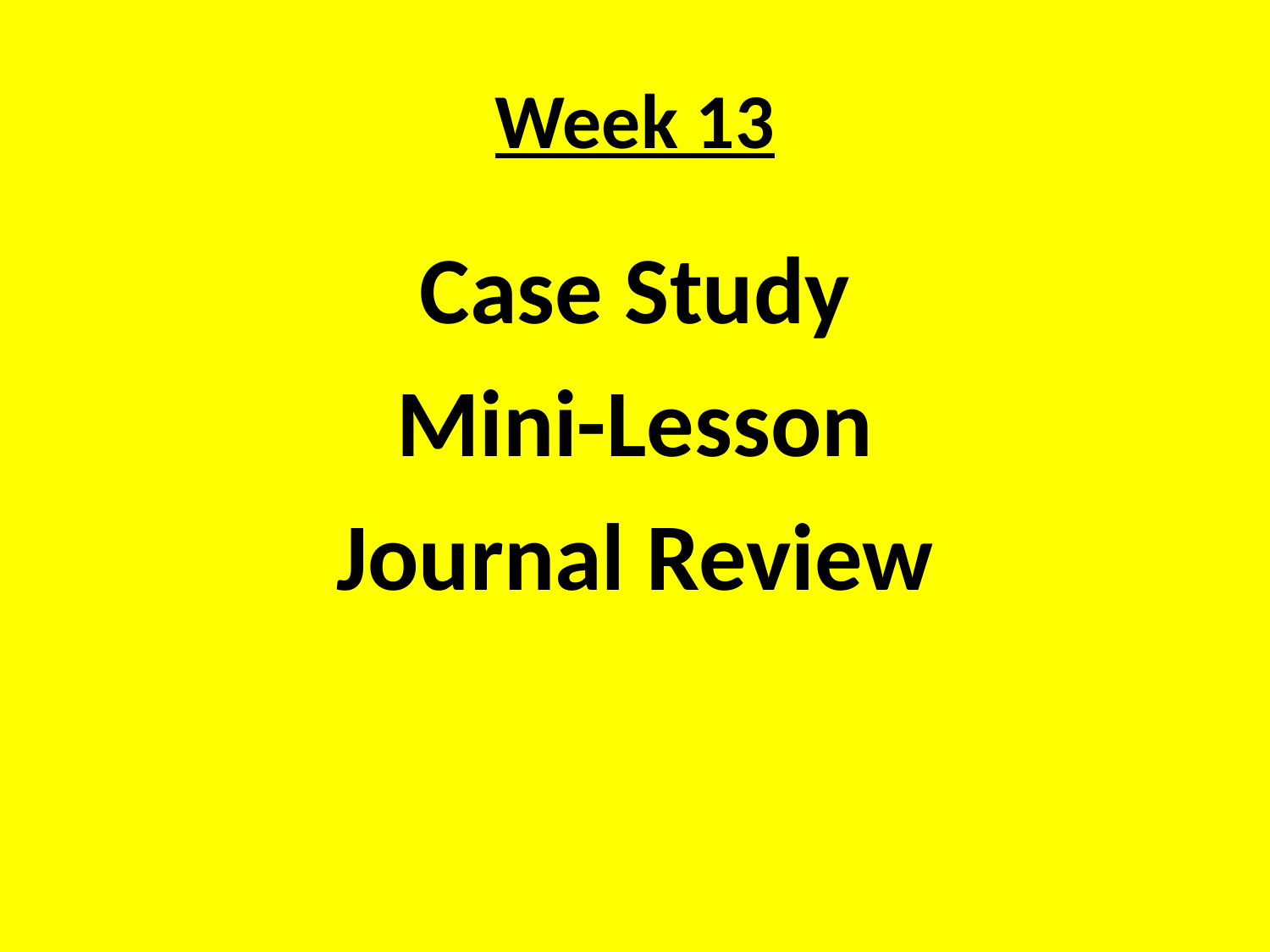

# Week 13
Case Study
Mini-Lesson
Journal Review